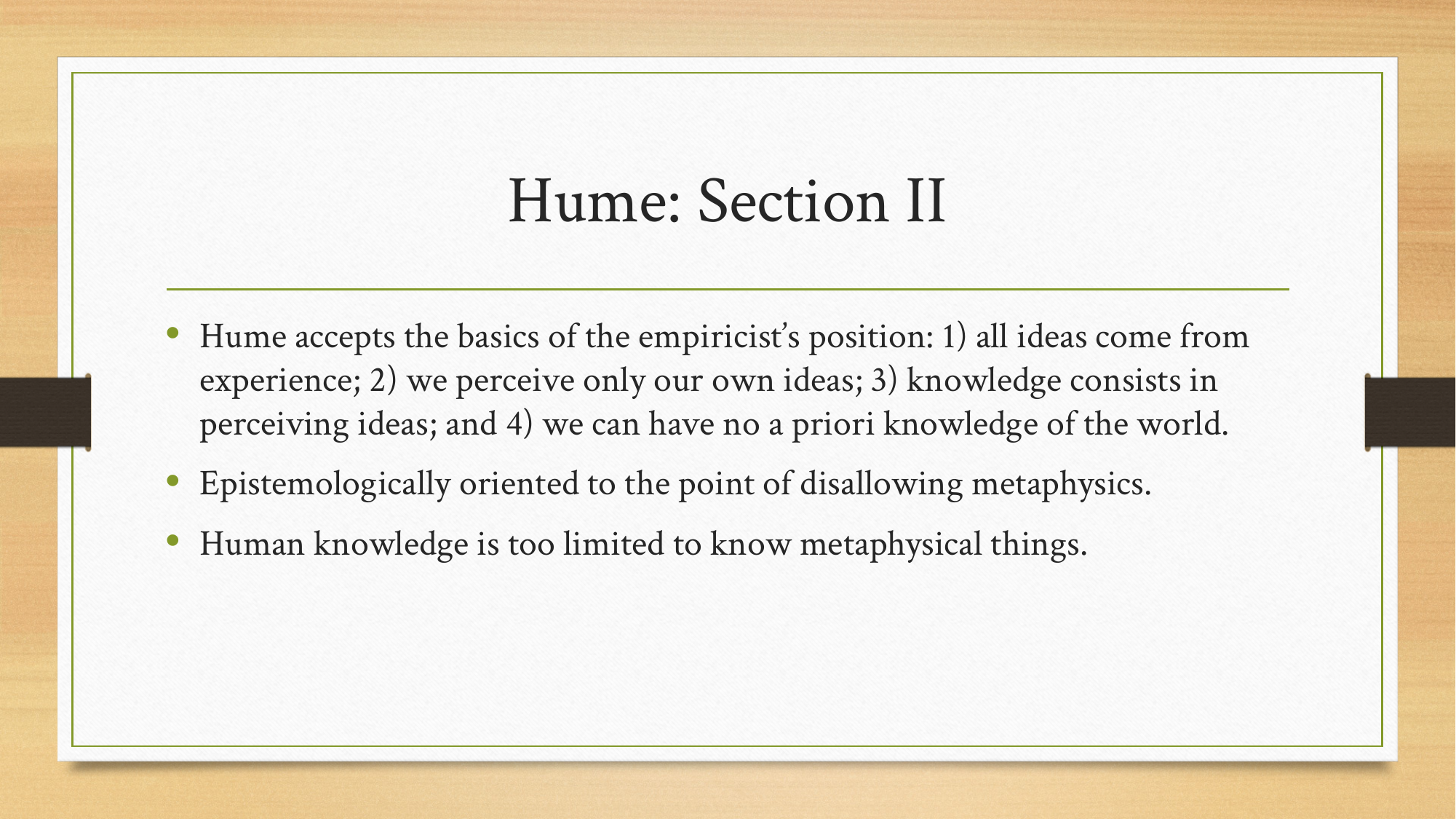

# Hume: Section II
Hume accepts the basics of the empiricist’s position: 1) all ideas come from experience; 2) we perceive only our own ideas; 3) knowledge consists in perceiving ideas; and 4) we can have no a priori knowledge of the world.
Epistemologically oriented to the point of disallowing metaphysics.
Human knowledge is too limited to know metaphysical things.